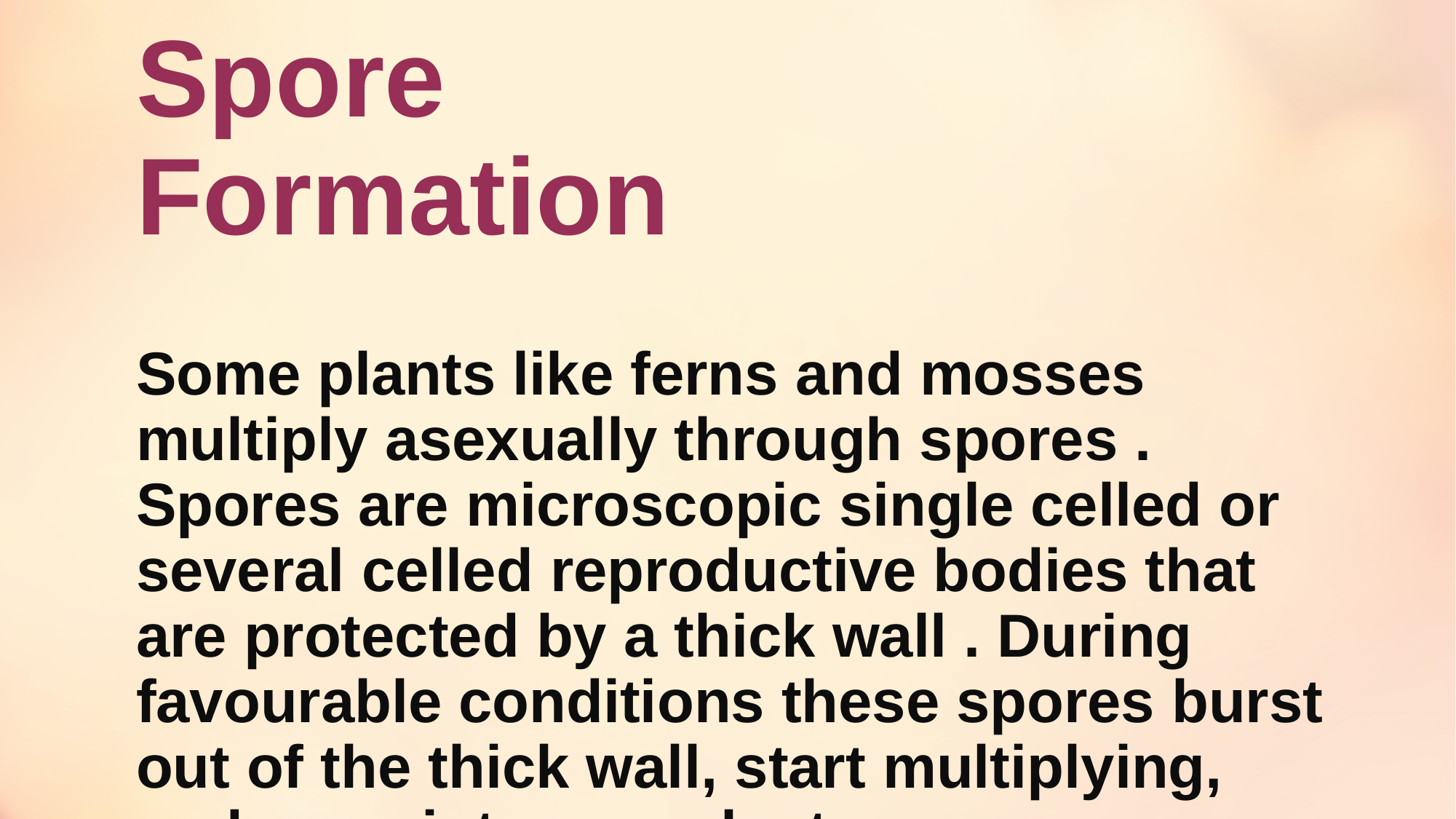

# Spore  Formation
Some plants like ferns and mosses multiply asexually through spores . Spores are microscopic single celled or several celled reproductive bodies that are protected by a thick wall . During favourable conditions these spores burst out of the thick wall, start multiplying, and grow into new plants.